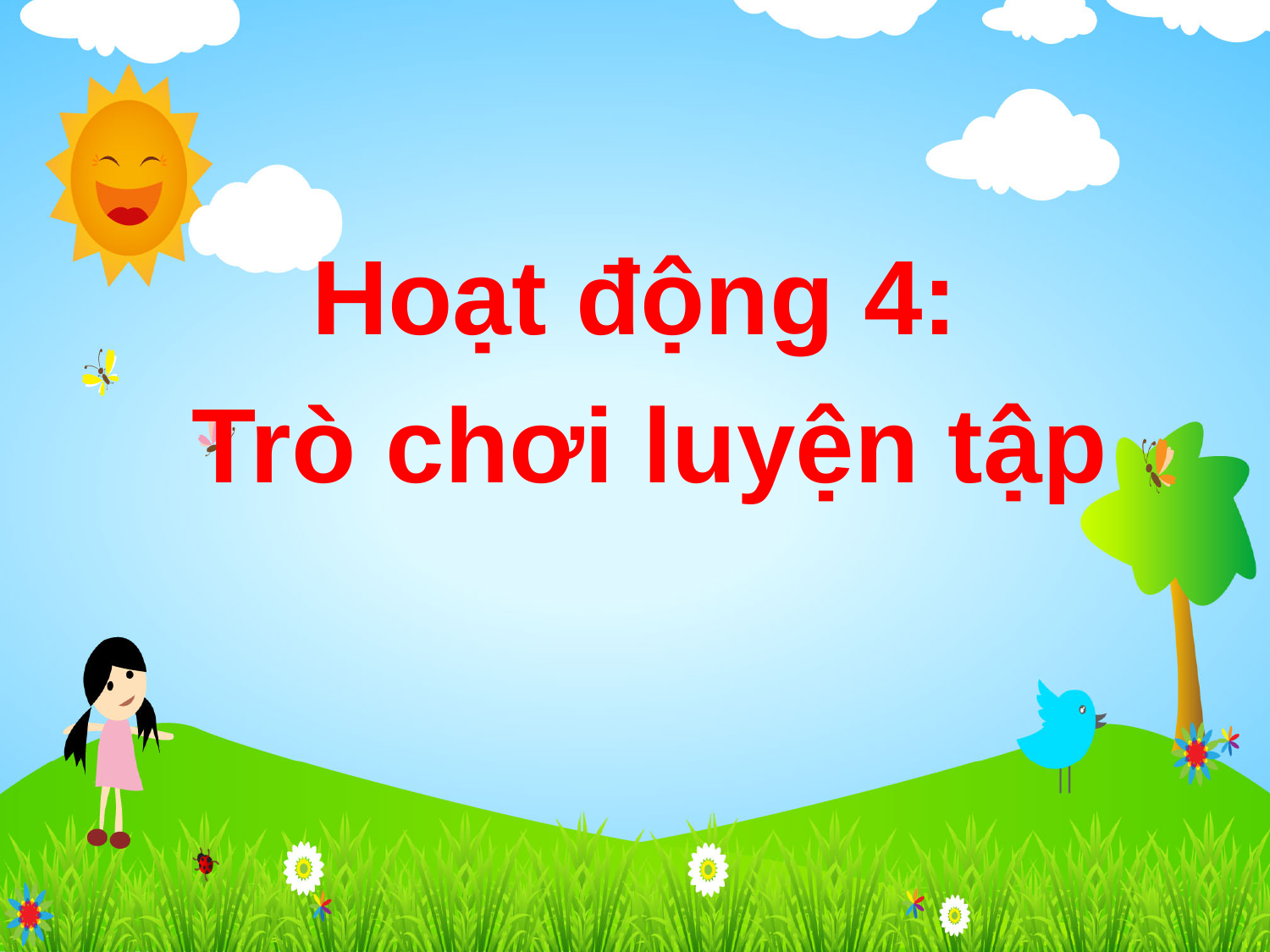

#
Hoạt động 4:
 Trò chơi luyện tập